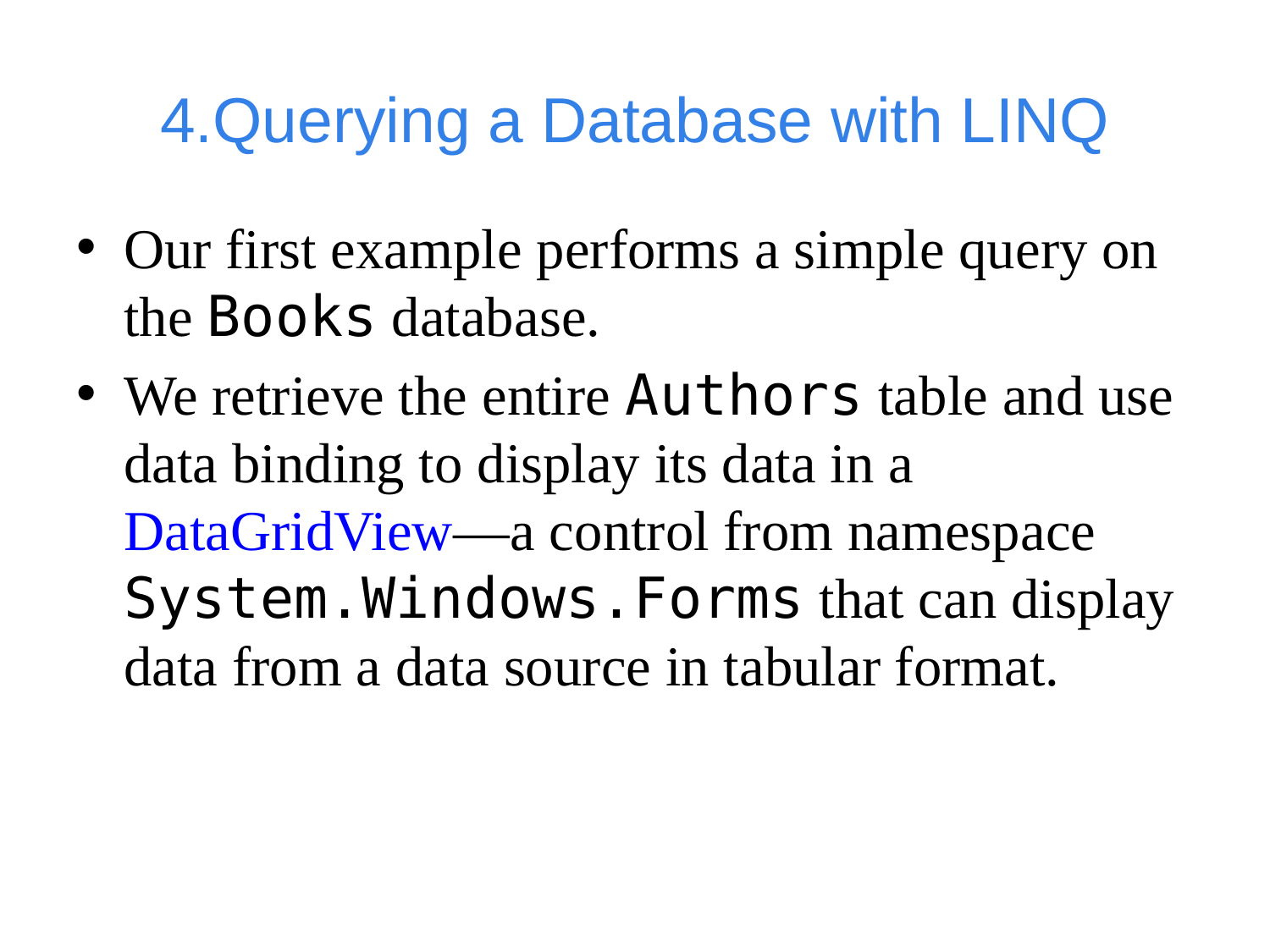

# 4.Querying a Database with LINQ
Our first example performs a simple query on the Books database.
We retrieve the entire Authors table and use data binding to display its data in a DataGridView—a control from namespace System.Windows.Forms that can display data from a data source in tabular format.